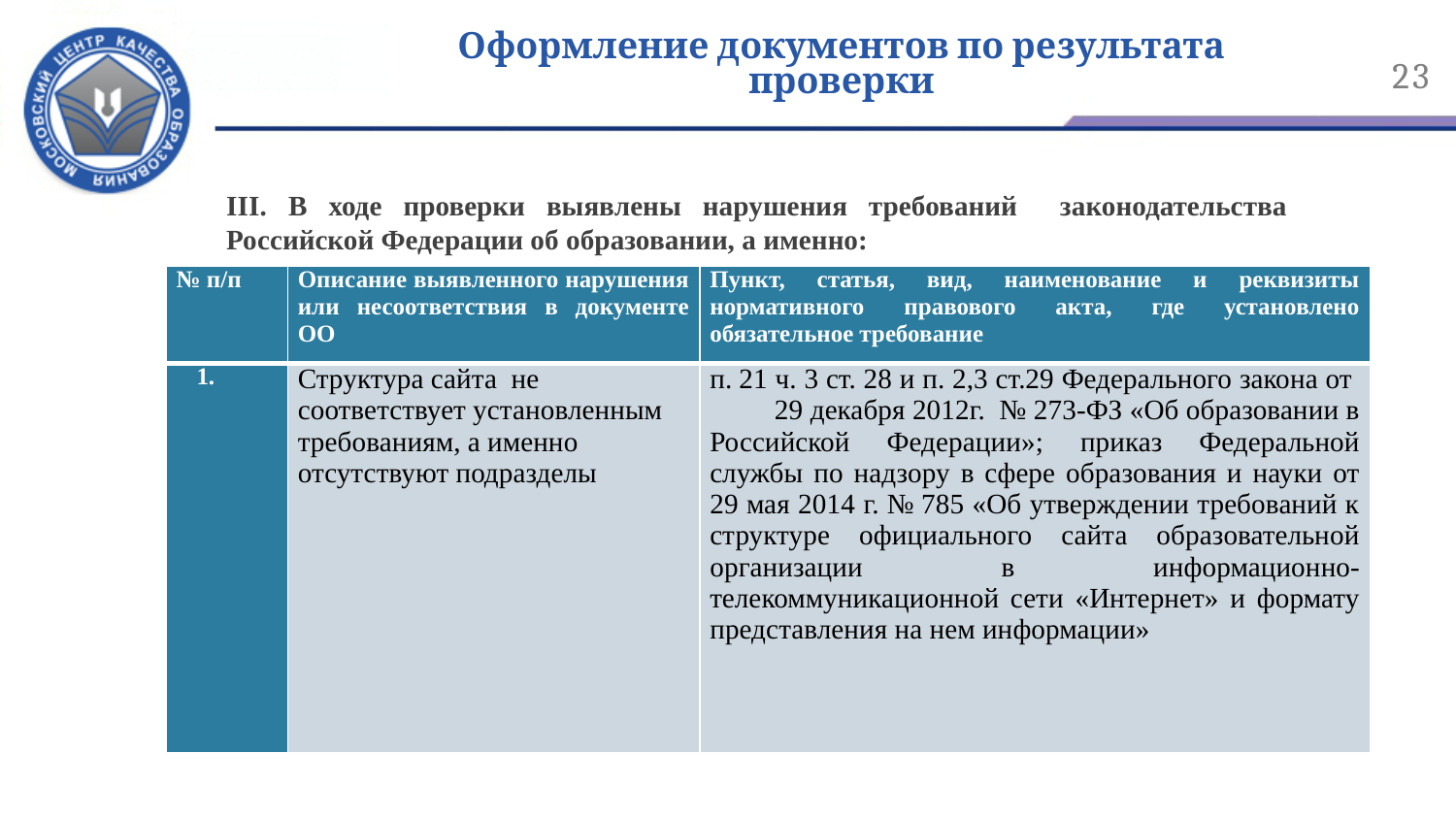

# Оформление документов по результата проверки
23
III. В ходе проверки выявлены нарушения требований  законодательства Российской Федерации об образовании, а именно:

| № п/п | Описание выявленного нарушения или несоответствия в документе ОО | Пункт, статья, вид, наименование и реквизиты нормативного правового акта, где установлено обязательное требование |
| --- | --- | --- |
|  | Структура сайта не соответствует установленным требованиям, а именно отсутствуют подразделы | п. 21 ч. 3 ст. 28 и п. 2,3 ст.29 Федерального закона от 29 декабря 2012г. № 273-ФЗ «Об образовании в Российской Федерации»; приказ Федеральной службы по надзору в сфере образования и науки от 29 мая 2014 г. № 785 «Об утверждении требований к структуре официального сайта образовательной организации в информационно-телекоммуникационной сети «Интернет» и формату представления на нем информации» |